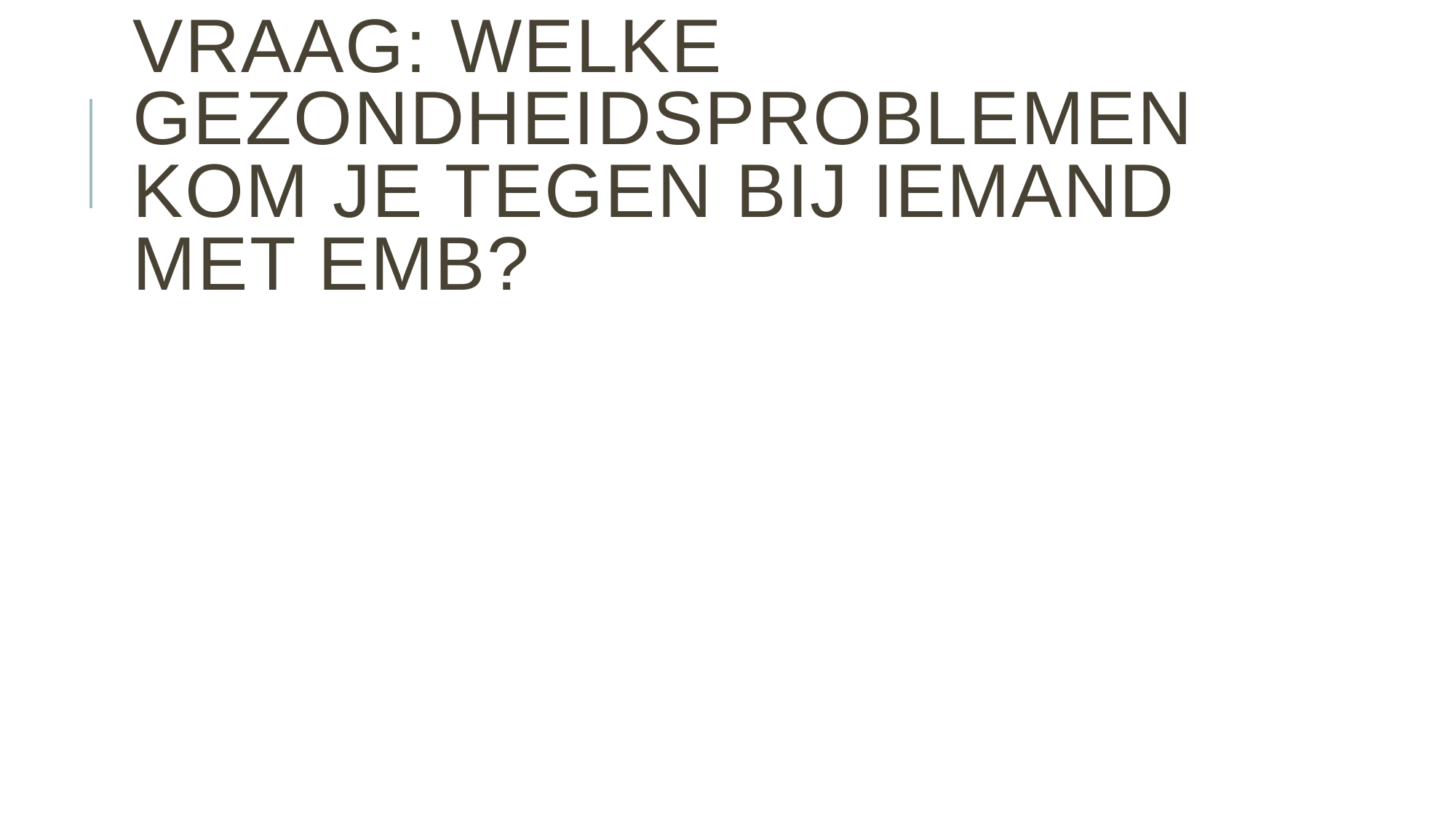

# Vraag: welke gezondheidsproblemen kom je tegen bij iemand met EMB?